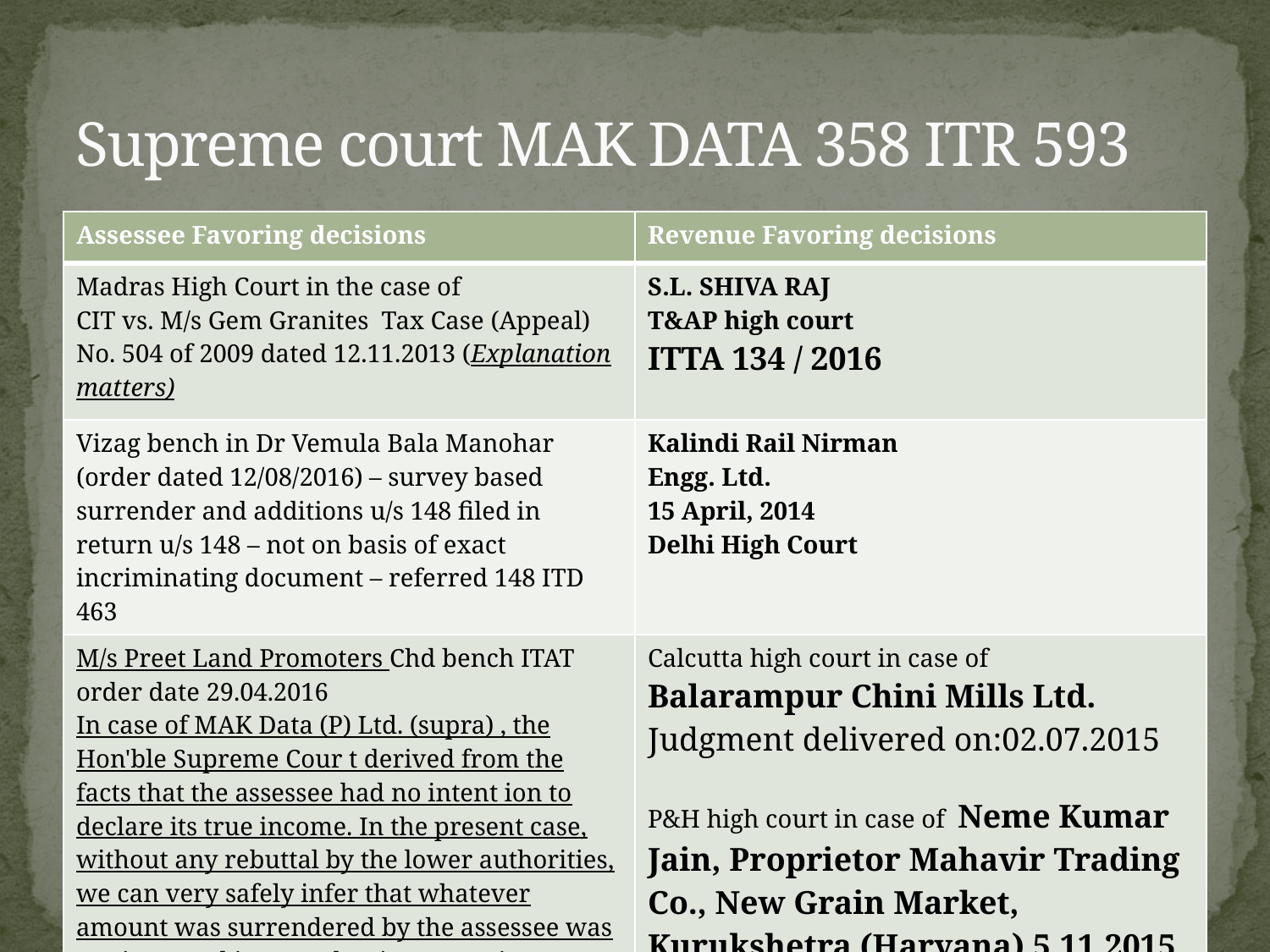

# Supreme court MAK DATA 358 ITR 593
| Assessee Favoring decisions | Revenue Favoring decisions |
| --- | --- |
| Madras High Court in the case of CIT vs. M/s Gem Granites Tax Case (Appeal) No. 504 of 2009 dated 12.11.2013 (Explanation matters) | S.L. SHIVA RAJ T&AP high court ITTA 134 / 2016 |
| Vizag bench in Dr Vemula Bala Manohar (order dated 12/08/2016) – survey based surrender and additions u/s 148 filed in return u/s 148 – not on basis of exact incriminating document – referred 148 ITD 463 | Kalindi Rail Nirman Engg. Ltd. 15 April, 2014 Delhi High Court |
| M/s Preet Land Promoters Chd bench ITAT order date 29.04.2016 In case of MAK Data (P) Ltd. (supra) , the Hon'ble Supreme Cour t derived from the facts that the assessee had no intent ion to declare its true income. In the present case, without any rebuttal by the lower authorities, we can very safely infer that whatever amount was surrendered by the assessee was not its actual income, but just an estimate. | Calcutta high court in case of Balarampur Chini Mills Ltd. Judgment delivered on:02.07.2015 P&H high court in case of Neme Kumar Jain, Proprietor Mahavir Trading Co., New Grain Market, Kurukshetra (Haryana) 5.11.2015 |